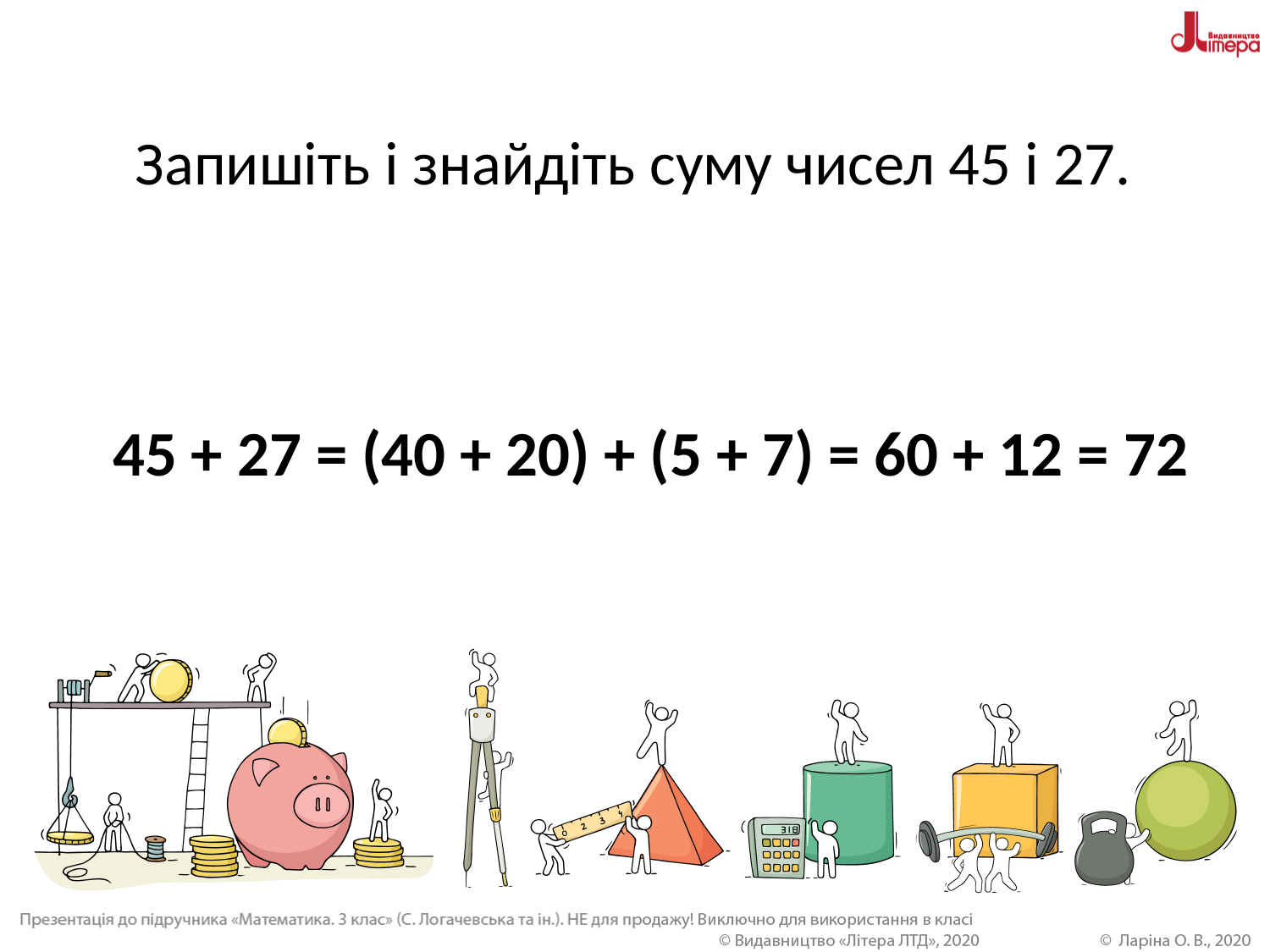

# Запишіть і знайдіть суму чисел 45 і 27.
45 + 27 = (40 + 20) + (5 + 7) = 60 + 12 = 72